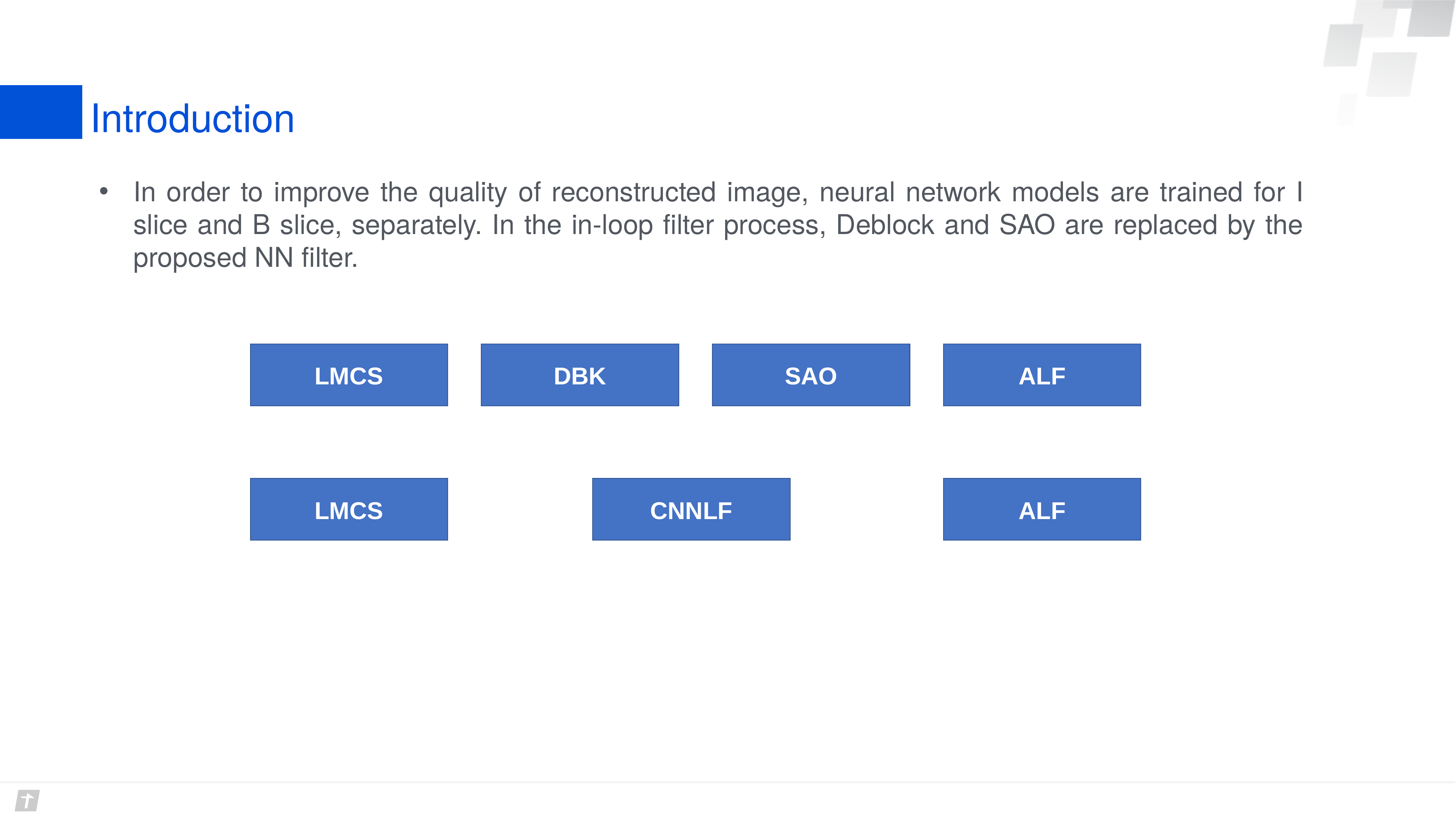

# Introduction
In order to improve the quality of reconstructed image, neural network models are trained for I slice and B slice, separately. In the in-loop filter process, Deblock and SAO are replaced by the proposed NN filter.
LMCS
DBK
SAO
ALF
LMCS
CNNLF
ALF